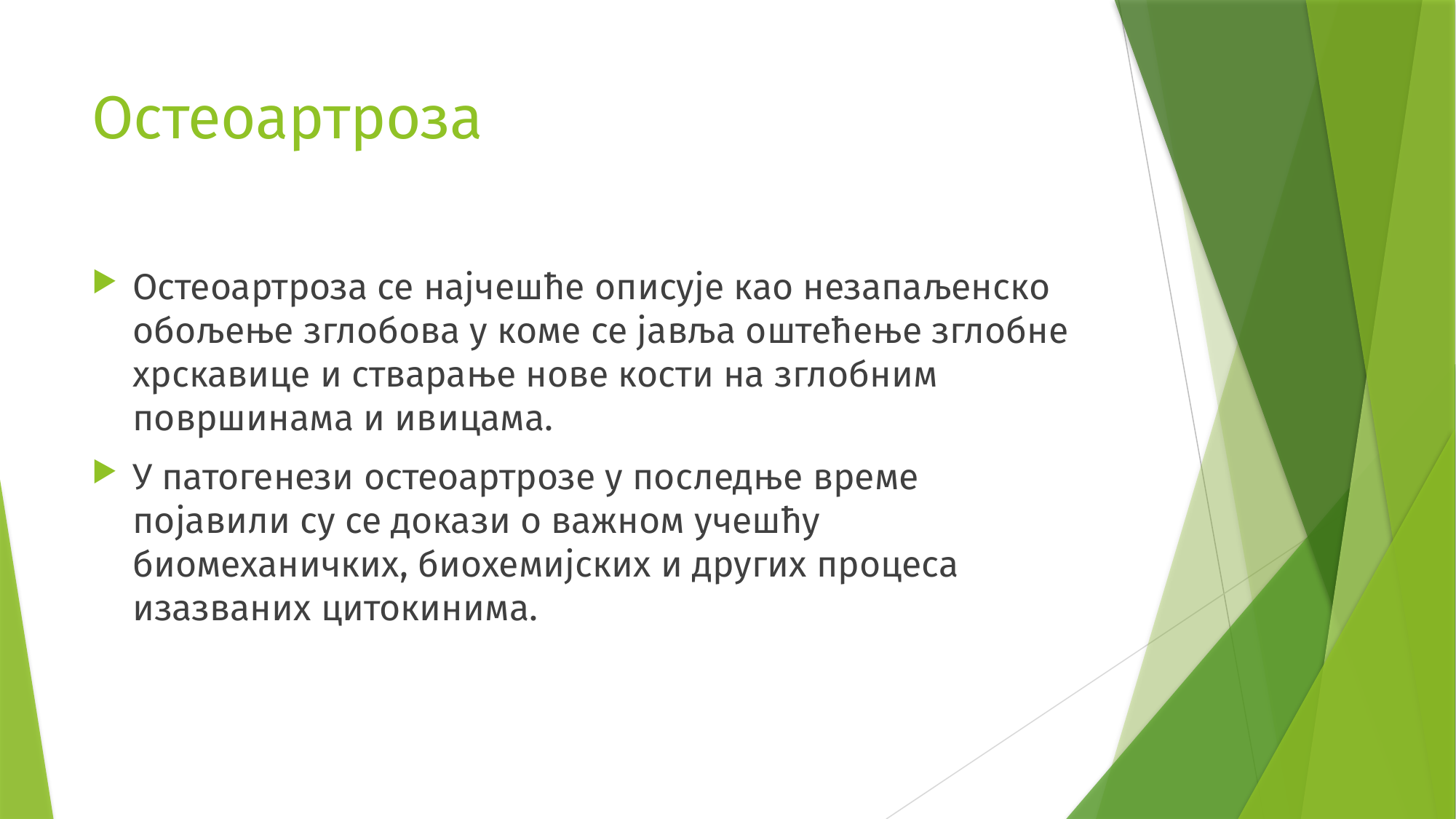

# Остеоартроза
Остеоартроза се најчешће описује као незапаљенско обољење зглобова у коме се јавља оштећење зглобне хрскавице и стварање нове кости на зглобним површинама и ивицама.
У патогенези остеоартрозе у последње време  појавили су се докази о важном учешћу биомеханичких, биохемијских и других процеса изазваних цитокинима.